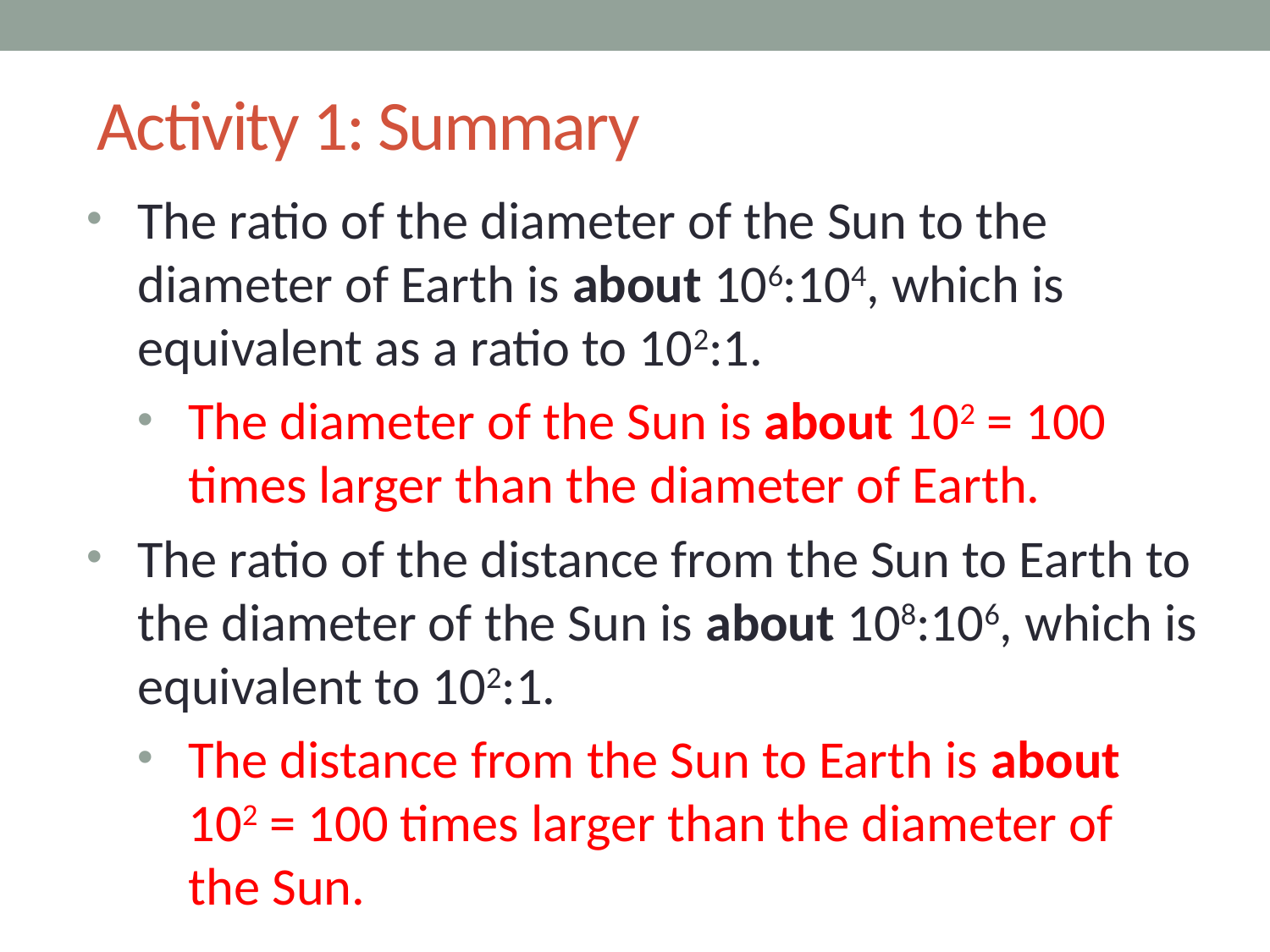

# Activity 1: Summary
The ratio of the diameter of the Sun to the diameter of Earth is about 106:104, which is equivalent as a ratio to 102:1.
The diameter of the Sun is about 102 = 100 times larger than the diameter of Earth.
The ratio of the distance from the Sun to Earth to the diameter of the Sun is about 108:106, which is equivalent to 102:1.
The distance from the Sun to Earth is about
102 = 100 times larger than the diameter of
the Sun.